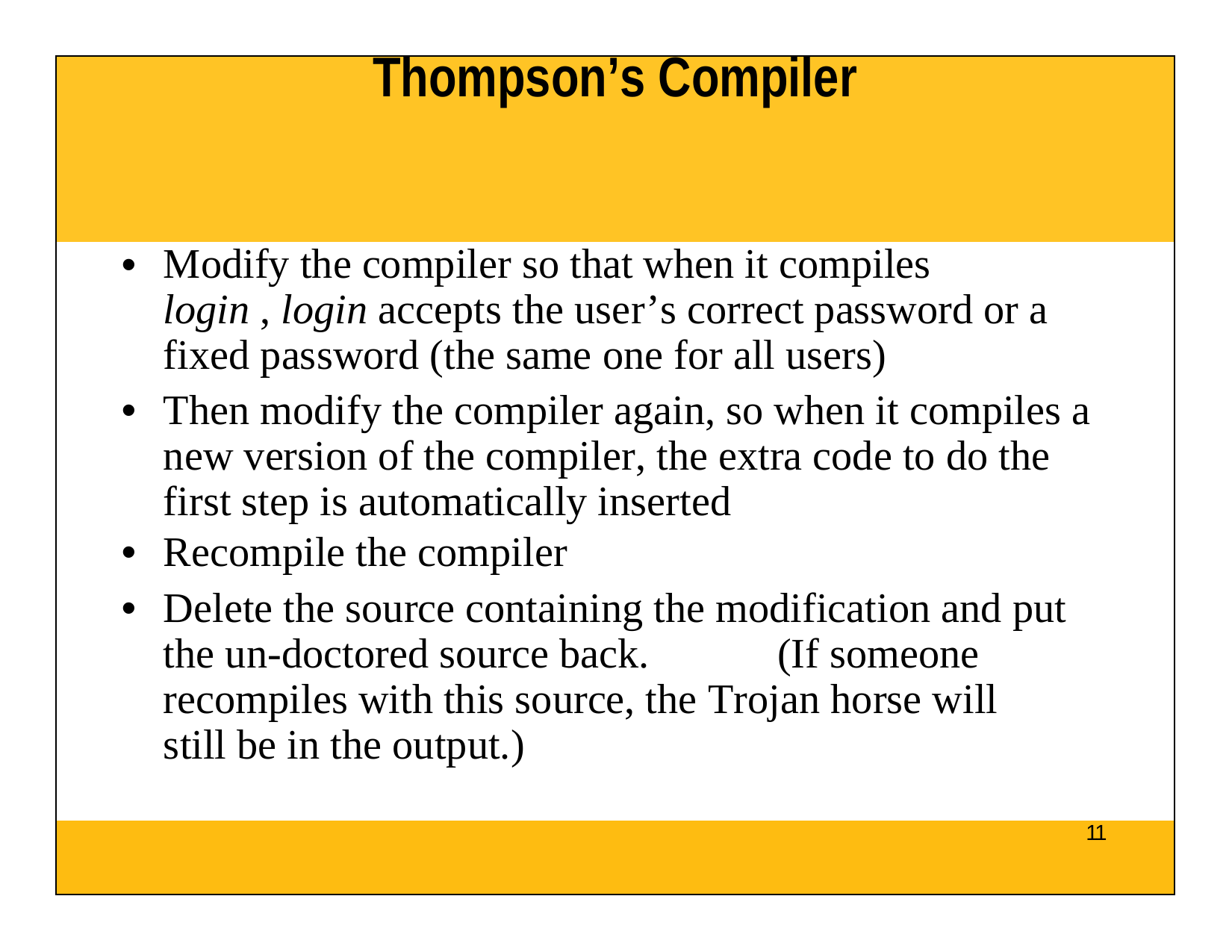

| Thompson’s Compiler |
| --- |
| Modify the compiler so that when it compiles login , login accepts the user’s correct password or a fixed password (the same one for all users) Then modify the compiler again, so when it compiles a new version of the compiler, the extra code to do the first step is automatically inserted Recompile the compiler Delete the source containing the modification and put the un-doctored source back. (If someone recompiles with this source, the Trojan horse will still be in the output.) |
| 11 |